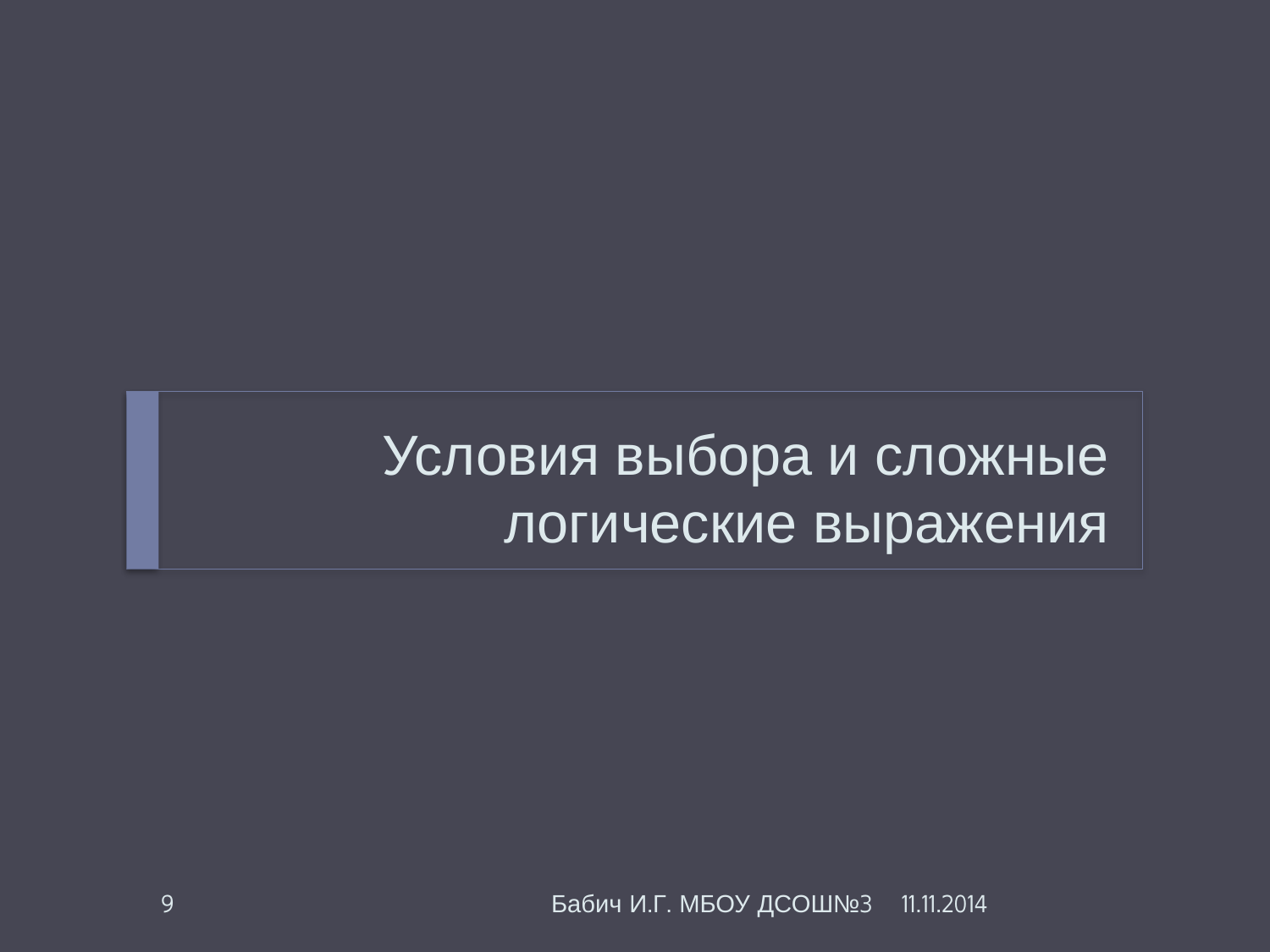

# Условия выбора и сложные логические выражения

9
Бабич И.Г. МБОУ ДСОШ№3
11.11.2014